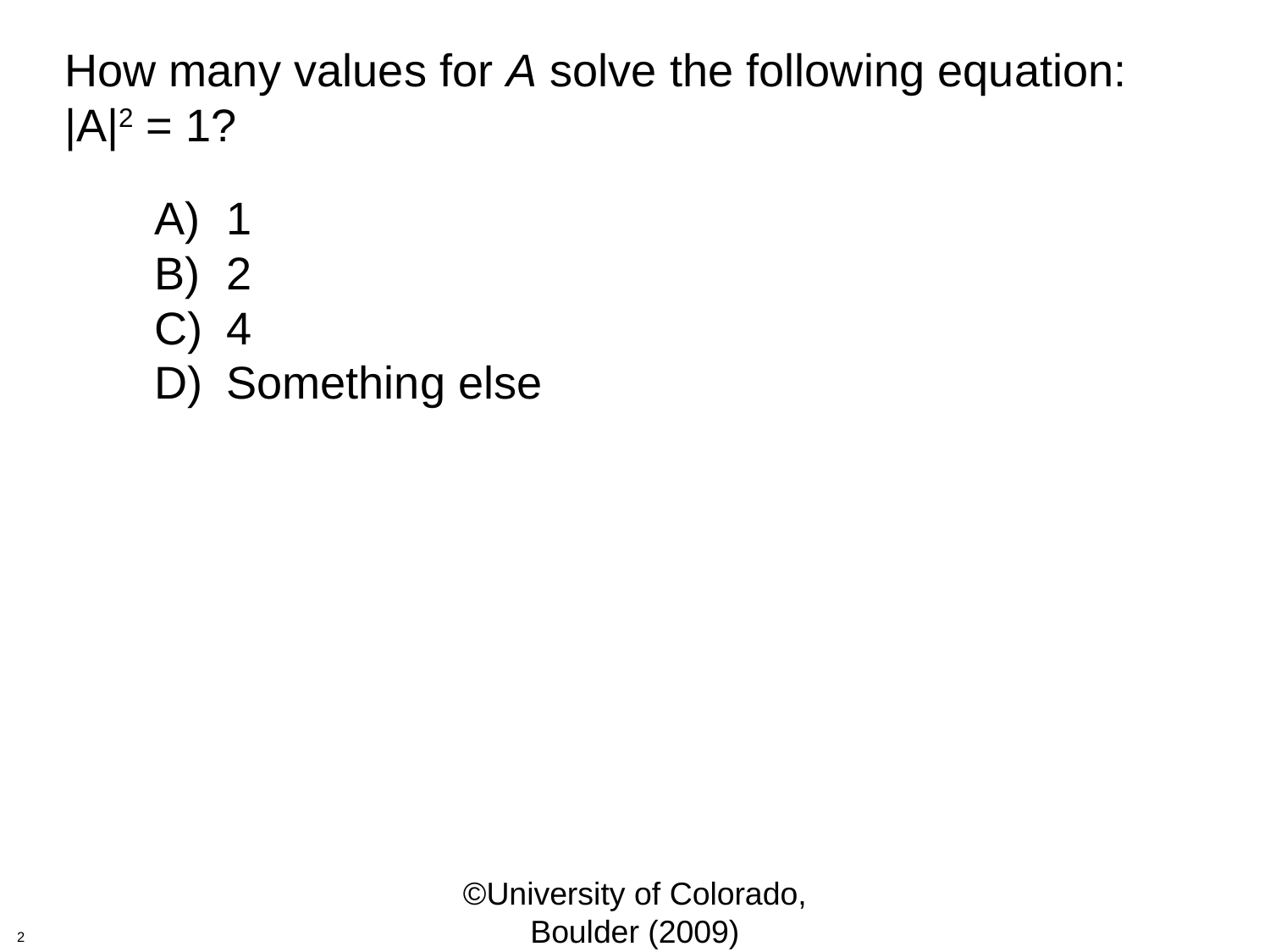

How many values for A solve the following equation:
|A|2 = 1?
1
2
4
Something else
©University of Colorado, Boulder (2009)

2